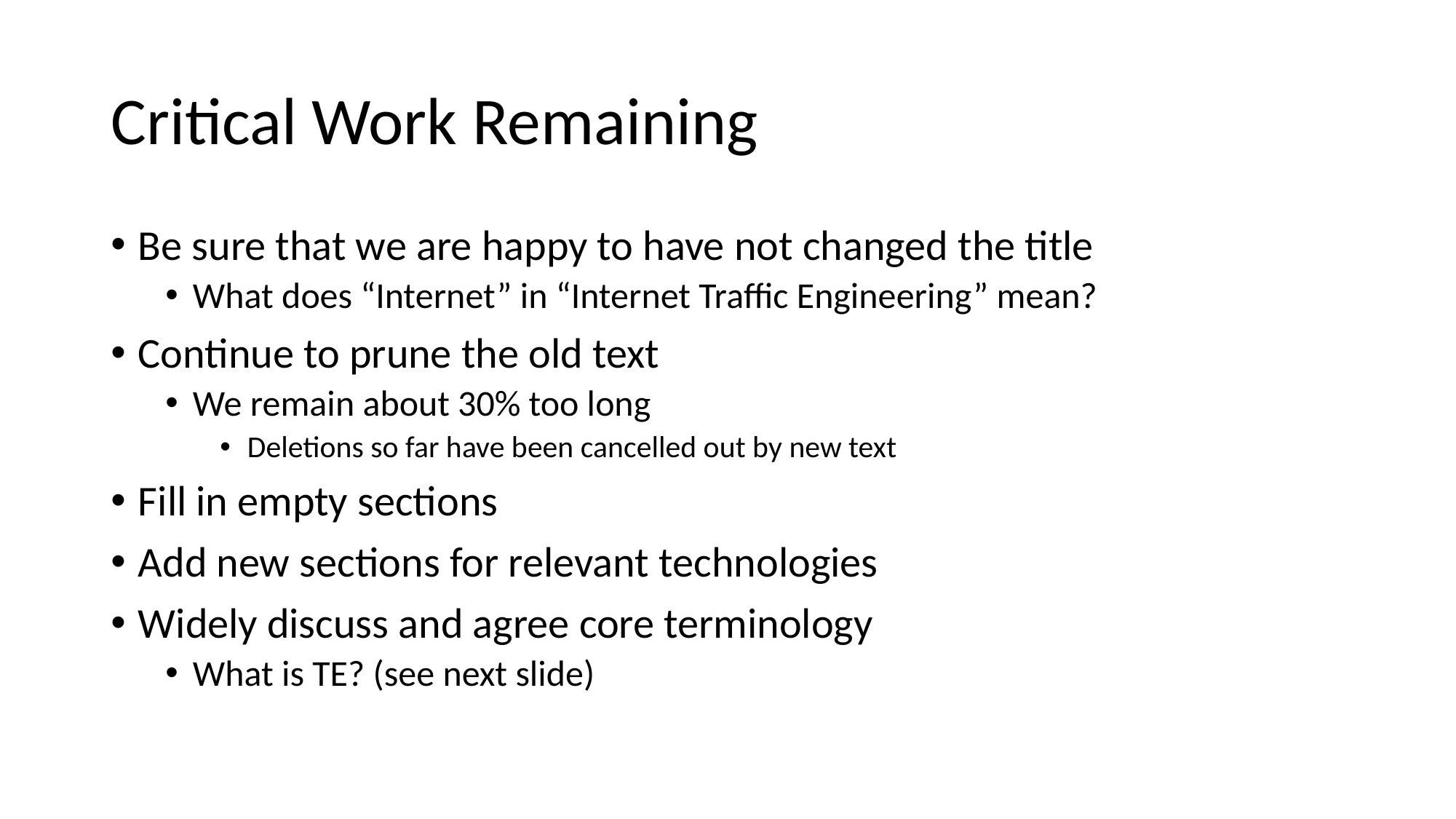

# Critical Work Remaining
Be sure that we are happy to have not changed the title
What does “Internet” in “Internet Traffic Engineering” mean?
Continue to prune the old text
We remain about 30% too long
Deletions so far have been cancelled out by new text
Fill in empty sections
Add new sections for relevant technologies
Widely discuss and agree core terminology
What is TE? (see next slide)